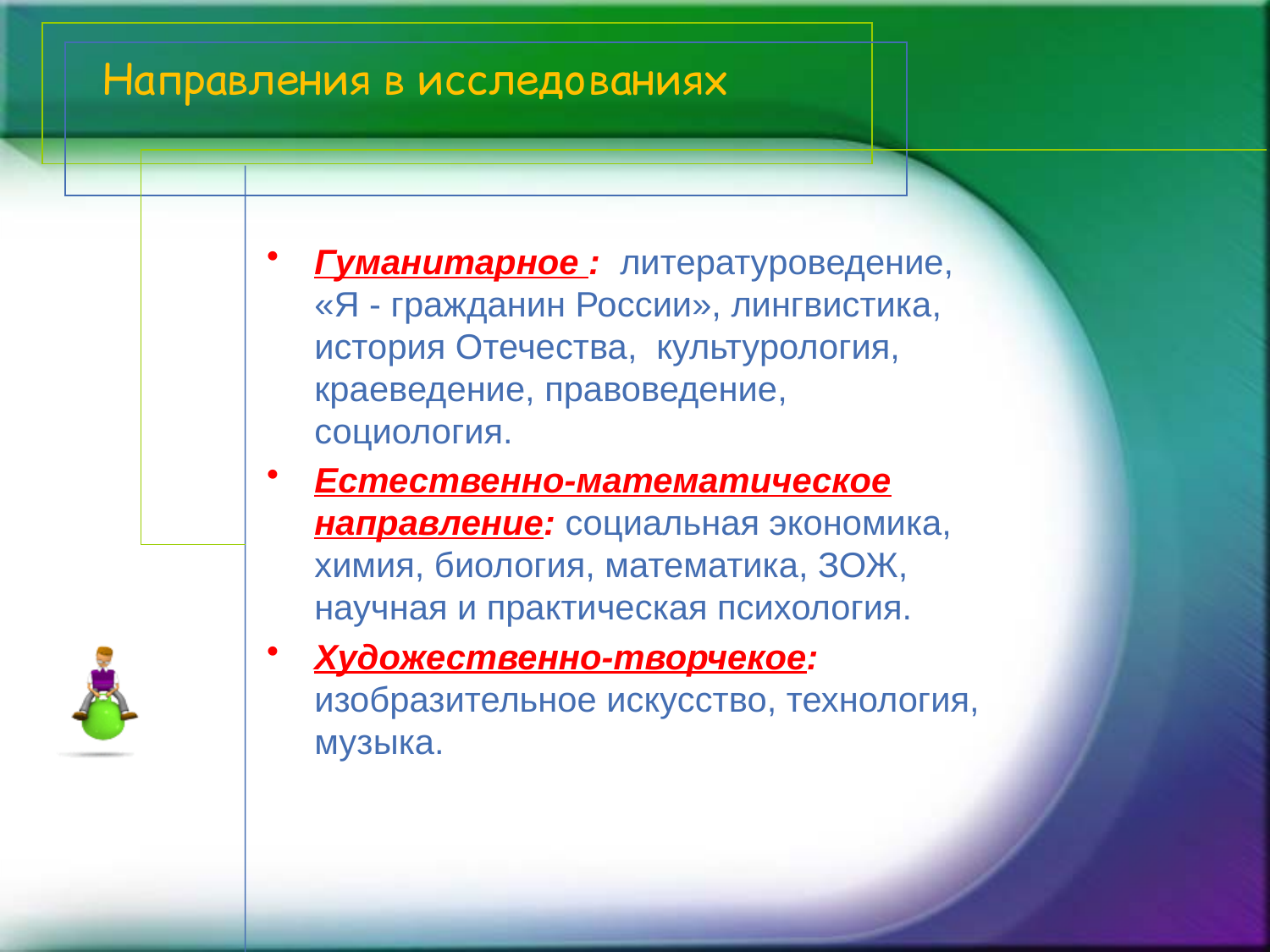

# Направления в исследованиях
Гуманитарное :  литературоведение, «Я - гражданин России», лингвистика, история Отечества,  культурология, краеведение, правоведение, социология.
Естественно-математическое направление: социальная экономика, химия, биология, математика, ЗОЖ, научная и практическая психология.
Художественно-творчекое: изобразительное искусство, технология, музыка.